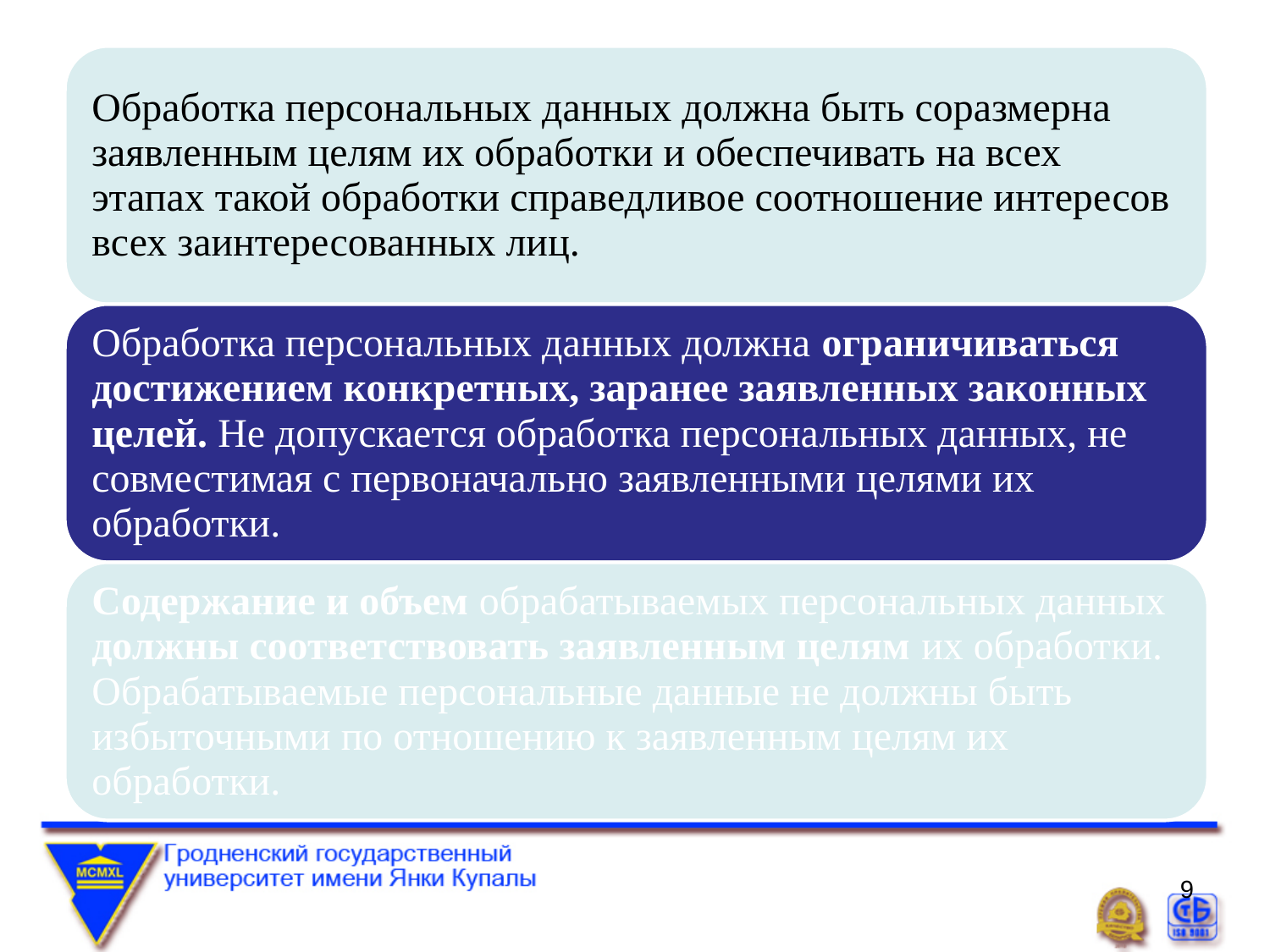

Обработка персональных данных должна быть соразмерна заявленным целям их обработки и обеспечивать на всех этапах такой обработки справедливое соотношение интересов всех заинтересованных лиц.
Содержание и объем обрабатываемых персональных данных должны соответствовать заявленным целям их обработки. Обрабатываемые персональные данные не должны быть избыточными по отношению к заявленным целям их обработки.
Обработка персональных данных должна ограничиваться достижением конкретных, заранее заявленных законных целей. Не допускается обработка персональных данных, не совместимая с первоначально заявленными целями их обработки.
9